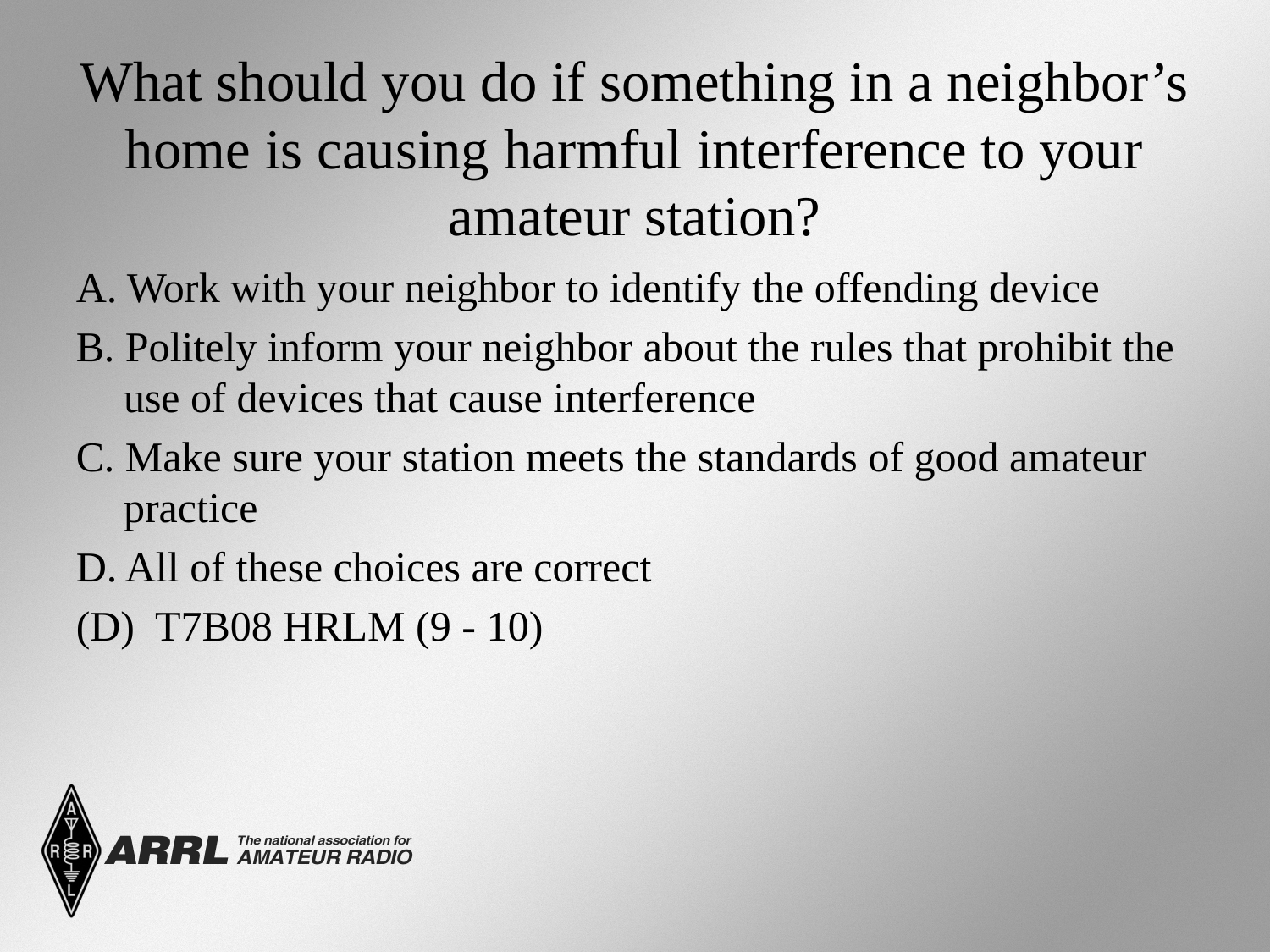

# What should you do if something in a neighbor’s home is causing harmful interference to your amateur station?
A. Work with your neighbor to identify the offending device
B. Politely inform your neighbor about the rules that prohibit the use of devices that cause interference
C. Make sure your station meets the standards of good amateur practice
D. All of these choices are correct
(D)  T7B08 HRLM (9 - 10)